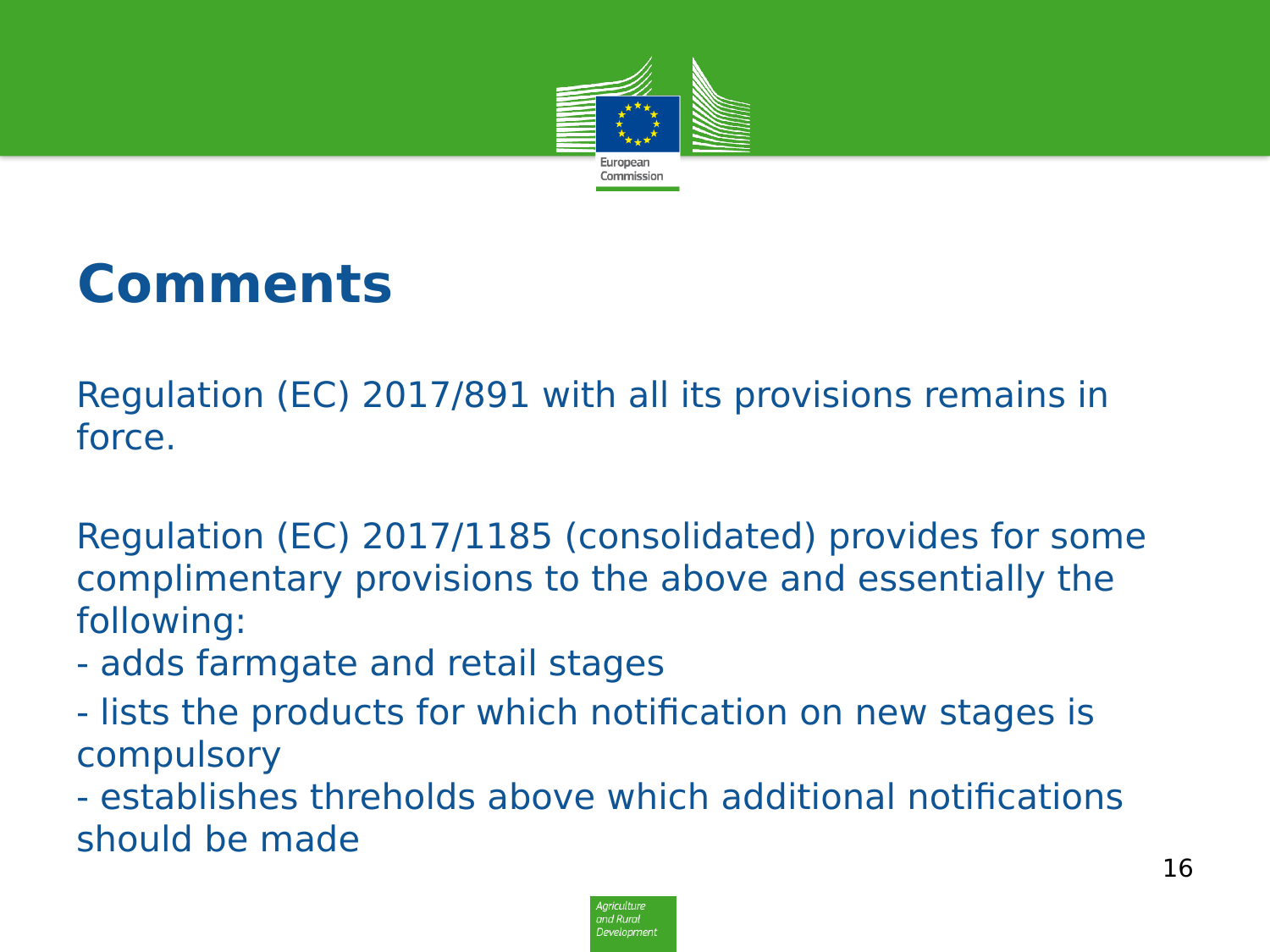

# Comments
Regulation (EC) 2017/891 with all its provisions remains in force.

Regulation (EC) 2017/1185 (consolidated) provides for some complimentary provisions to the above and essentially the following:
- adds farmgate and retail stages
- lists the products for which notification on new stages is compulsory
- establishes threholds above which additional notifications should be made

16